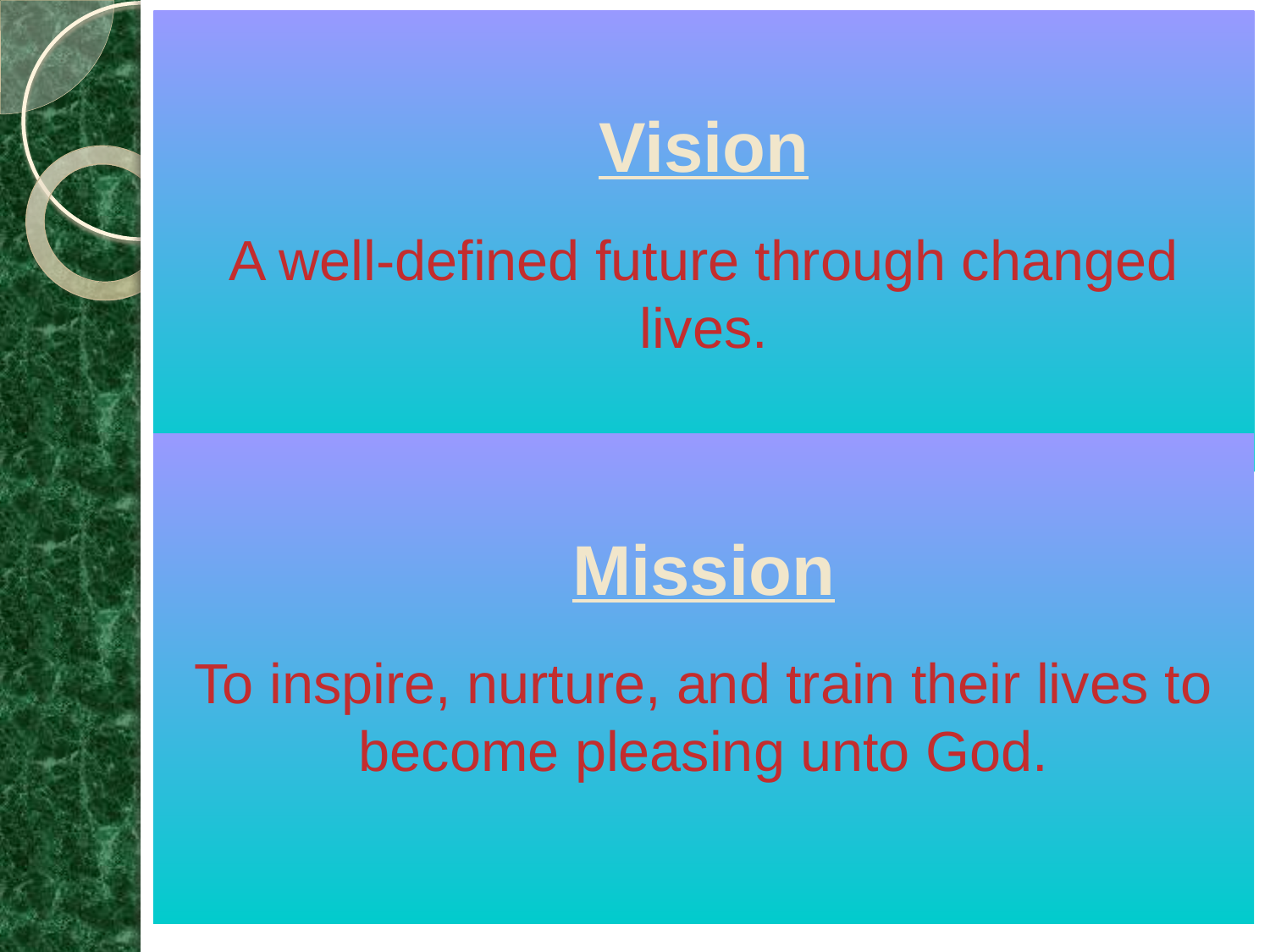

Vision

A well-defined future through changed lives.

Mission

To inspire, nurture, and train their lives to become pleasing unto God.